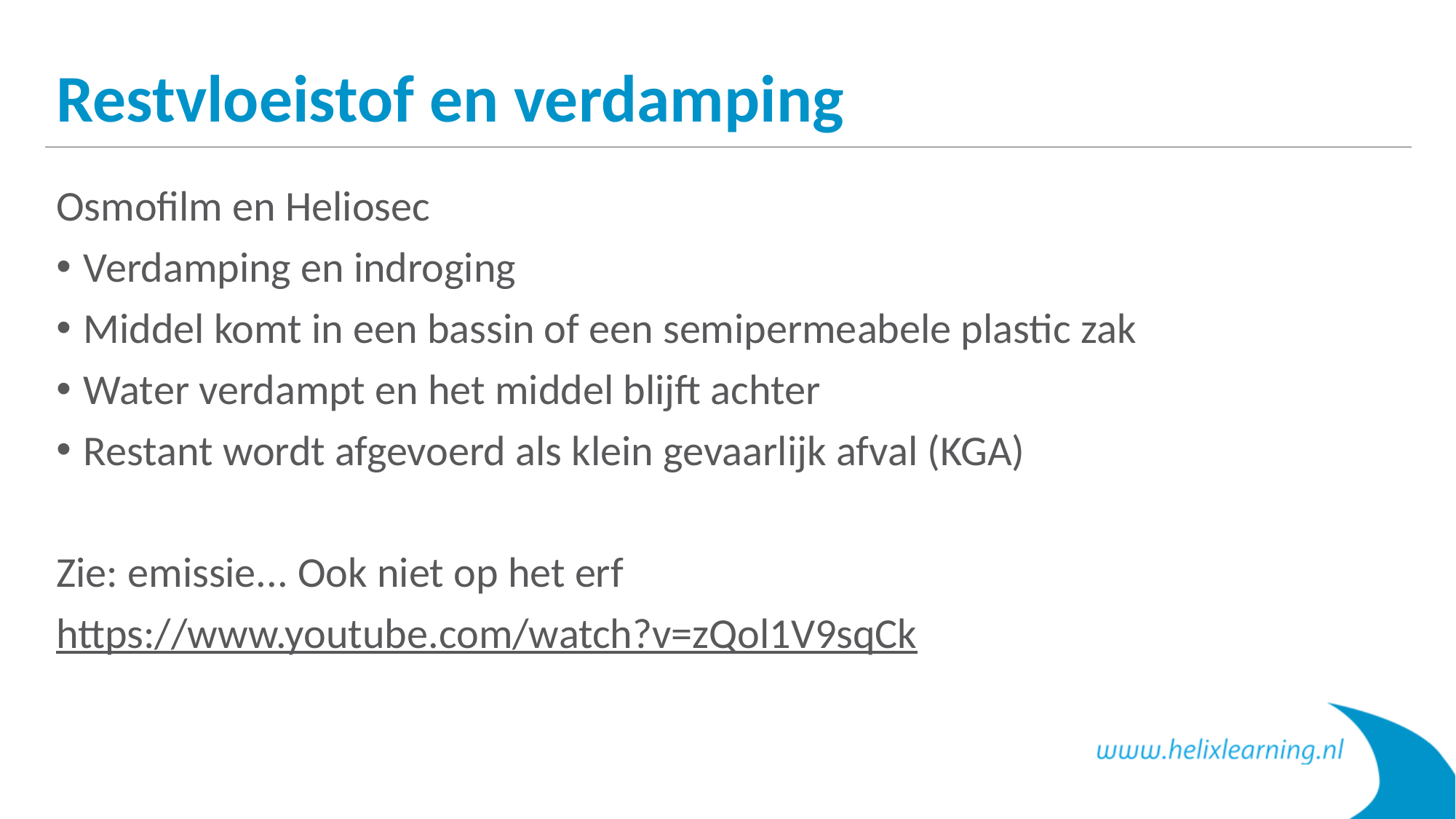

# Restvloeistof en verdamping
Osmofilm en Heliosec
Verdamping en indroging
Middel komt in een bassin of een semipermeabele plastic zak
Water verdampt en het middel blijft achter
Restant wordt afgevoerd als klein gevaarlijk afval (KGA)

Zie: emissie... Ook niet op het erf
https://www.youtube.com/watch?v=zQol1V9sqCk